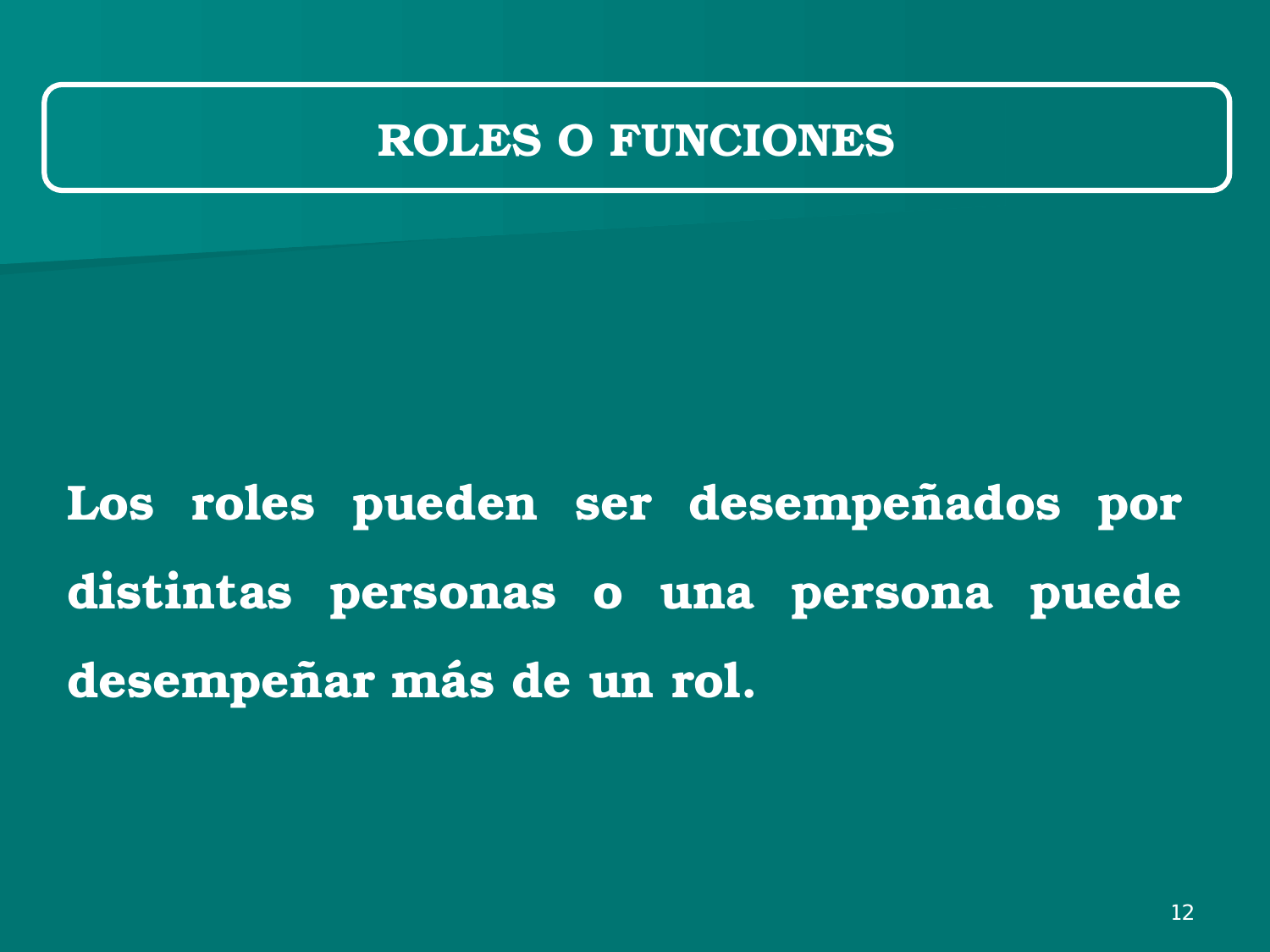

ROLES O FUNCIONES
Los roles pueden ser desempeñados por distintas personas o una persona puede desempeñar más de un rol.
12